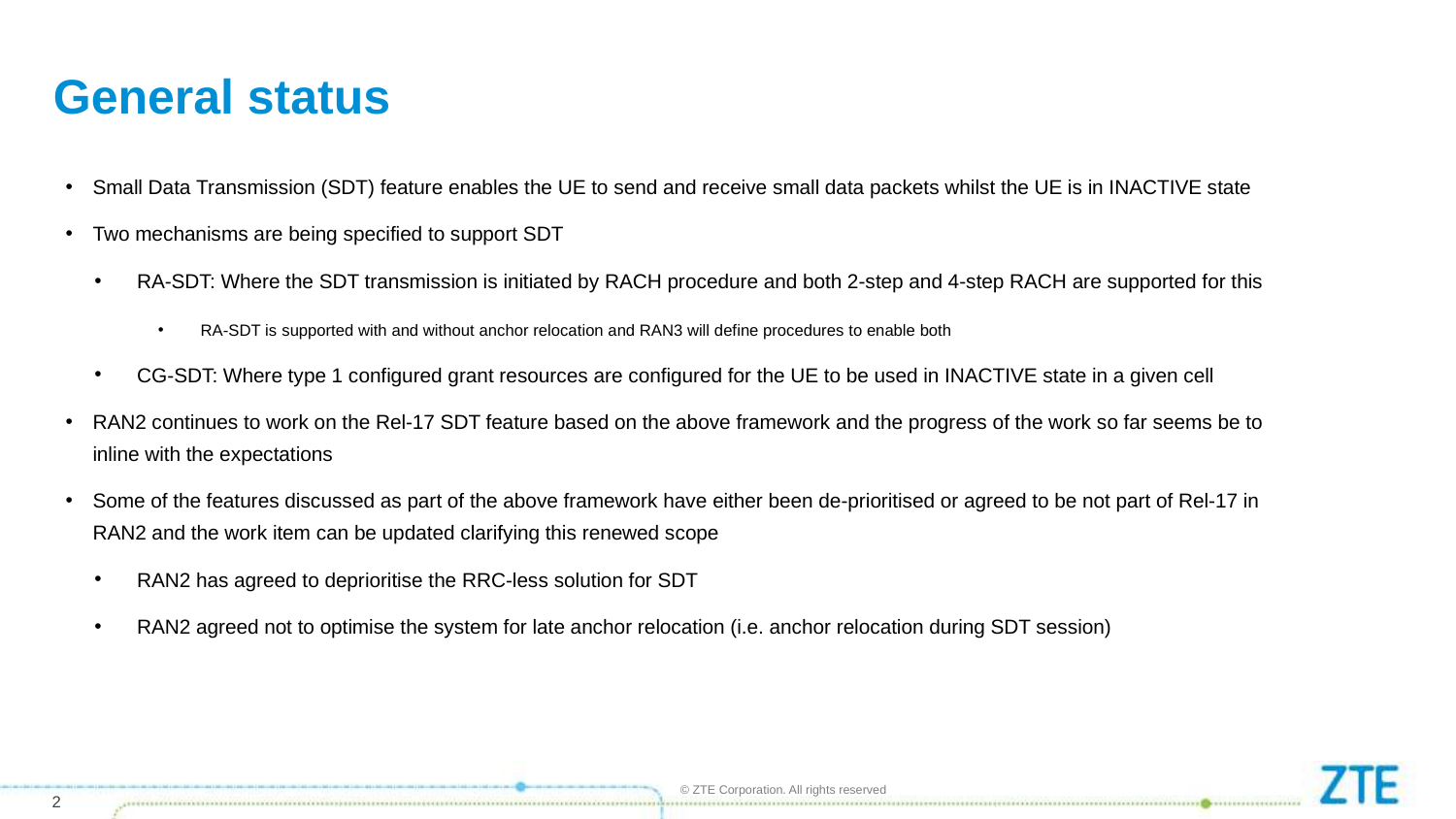

# General status
Small Data Transmission (SDT) feature enables the UE to send and receive small data packets whilst the UE is in INACTIVE state
Two mechanisms are being specified to support SDT
RA-SDT: Where the SDT transmission is initiated by RACH procedure and both 2-step and 4-step RACH are supported for this
RA-SDT is supported with and without anchor relocation and RAN3 will define procedures to enable both
CG-SDT: Where type 1 configured grant resources are configured for the UE to be used in INACTIVE state in a given cell
RAN2 continues to work on the Rel-17 SDT feature based on the above framework and the progress of the work so far seems be to inline with the expectations
Some of the features discussed as part of the above framework have either been de-prioritised or agreed to be not part of Rel-17 in RAN2 and the work item can be updated clarifying this renewed scope
RAN2 has agreed to deprioritise the RRC-less solution for SDT
RAN2 agreed not to optimise the system for late anchor relocation (i.e. anchor relocation during SDT session)